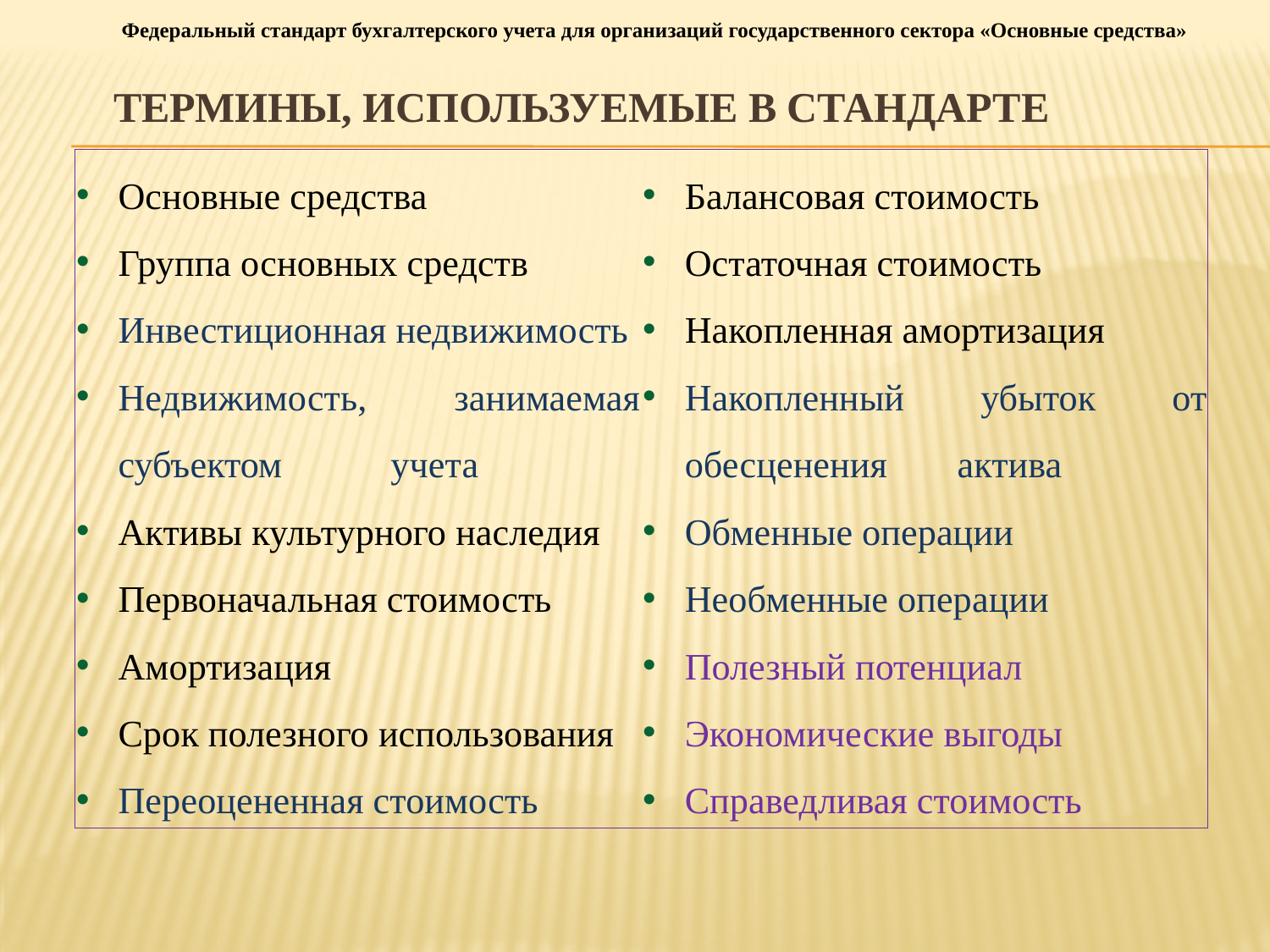

Федеральный стандарт бухгалтерского учета для организаций государственного сектора «Основные средства»
# Термины, используемые в Стандарте
Основные средства
Группа основных средств
Инвестиционная недвижимость
Недвижимость, занимаемая субъектом 	  учета
Активы культурного наследия
Первоначальная стоимость
Амортизация
Срок полезного использования
Переоцененная стоимость
Балансовая стоимость
Остаточная стоимость
Накопленная амортизация
Накопленный убыток от обесценения 	  актива
Обменные операции
Необменные операции
Полезный потенциал
Экономические выгоды
Справедливая стоимость